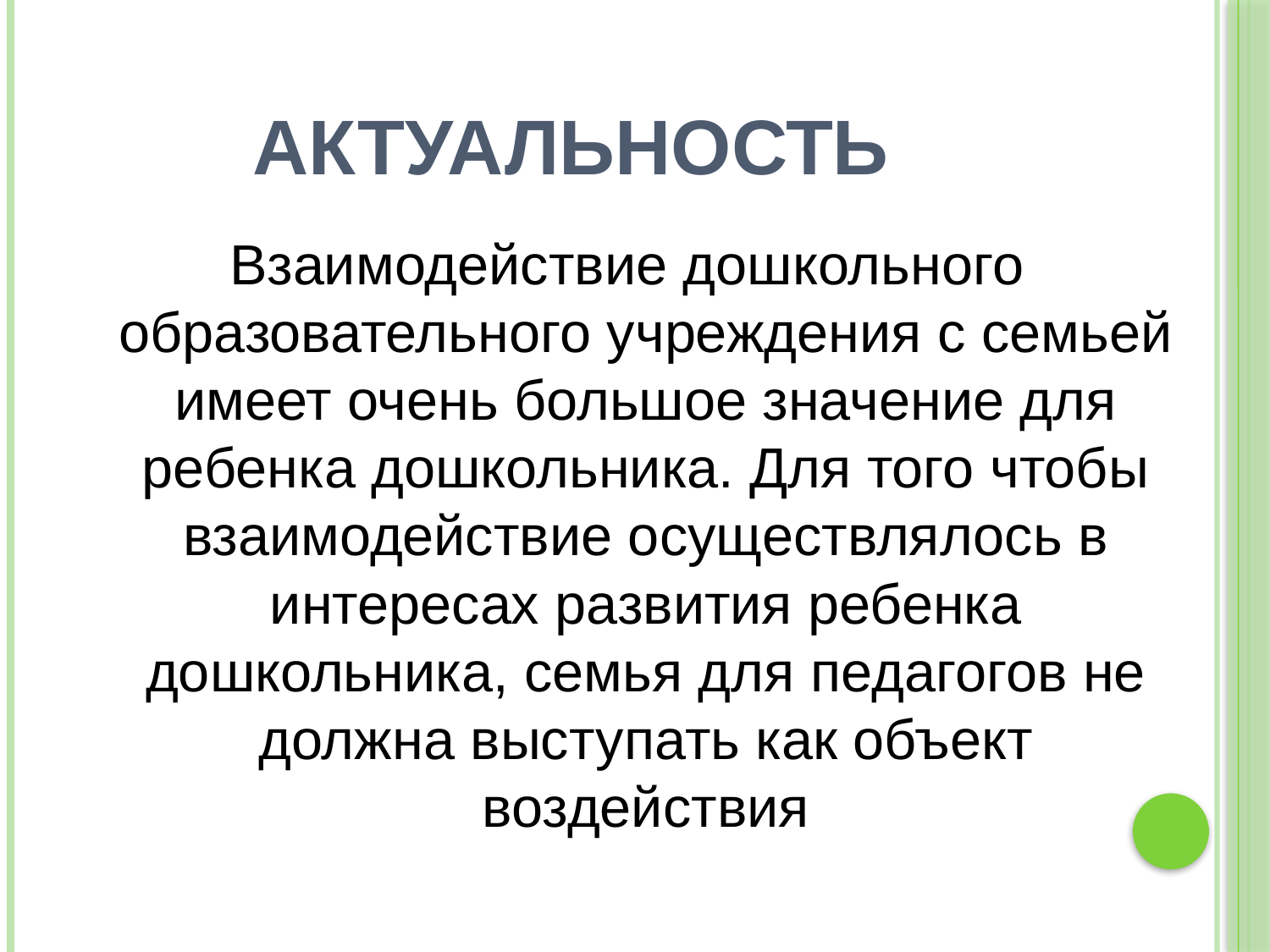

# Актуальность
Взаимодействие дошкольного образовательного учреждения с семьей имеет очень большое значение для ребенка дошкольника. Для того чтобы взаимодействие осуществлялось в интересах развития ребенка дошкольника, семья для педагогов не должна выступать как объект воздействия